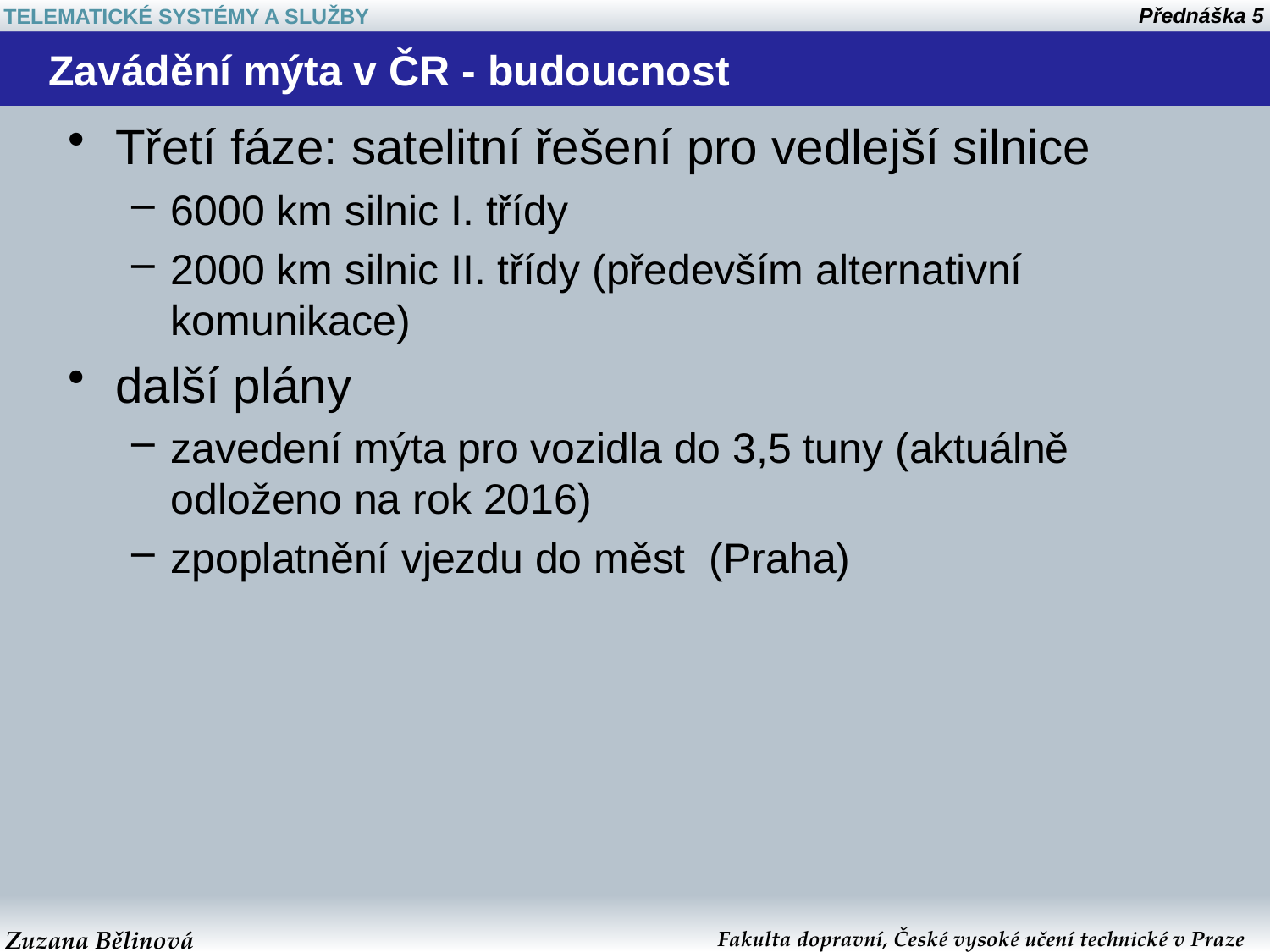

# Zavádění mýta v ČR - budoucnost
Třetí fáze: satelitní řešení pro vedlejší silnice
6000 km silnic I. třídy
2000 km silnic II. třídy (především alternativní komunikace)
další plány
zavedení mýta pro vozidla do 3,5 tuny (aktuálně odloženo na rok 2016)
zpoplatnění vjezdu do měst  (Praha)